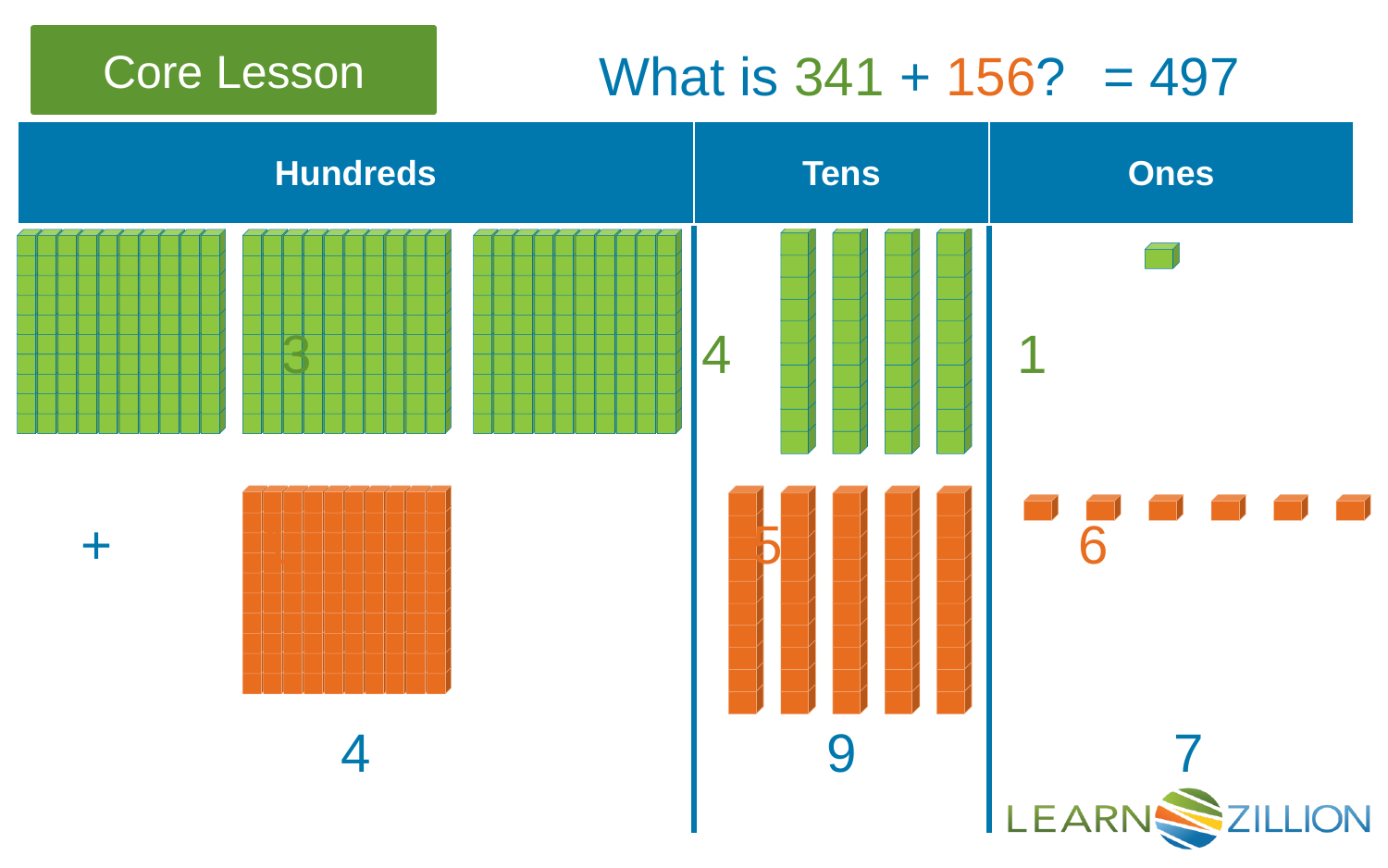

What is 341 + 156?
= 497
| Hundreds | Tens | Ones |
| --- | --- | --- |

    3                          4	                1

 +          1		                  5	            6
4
9
7